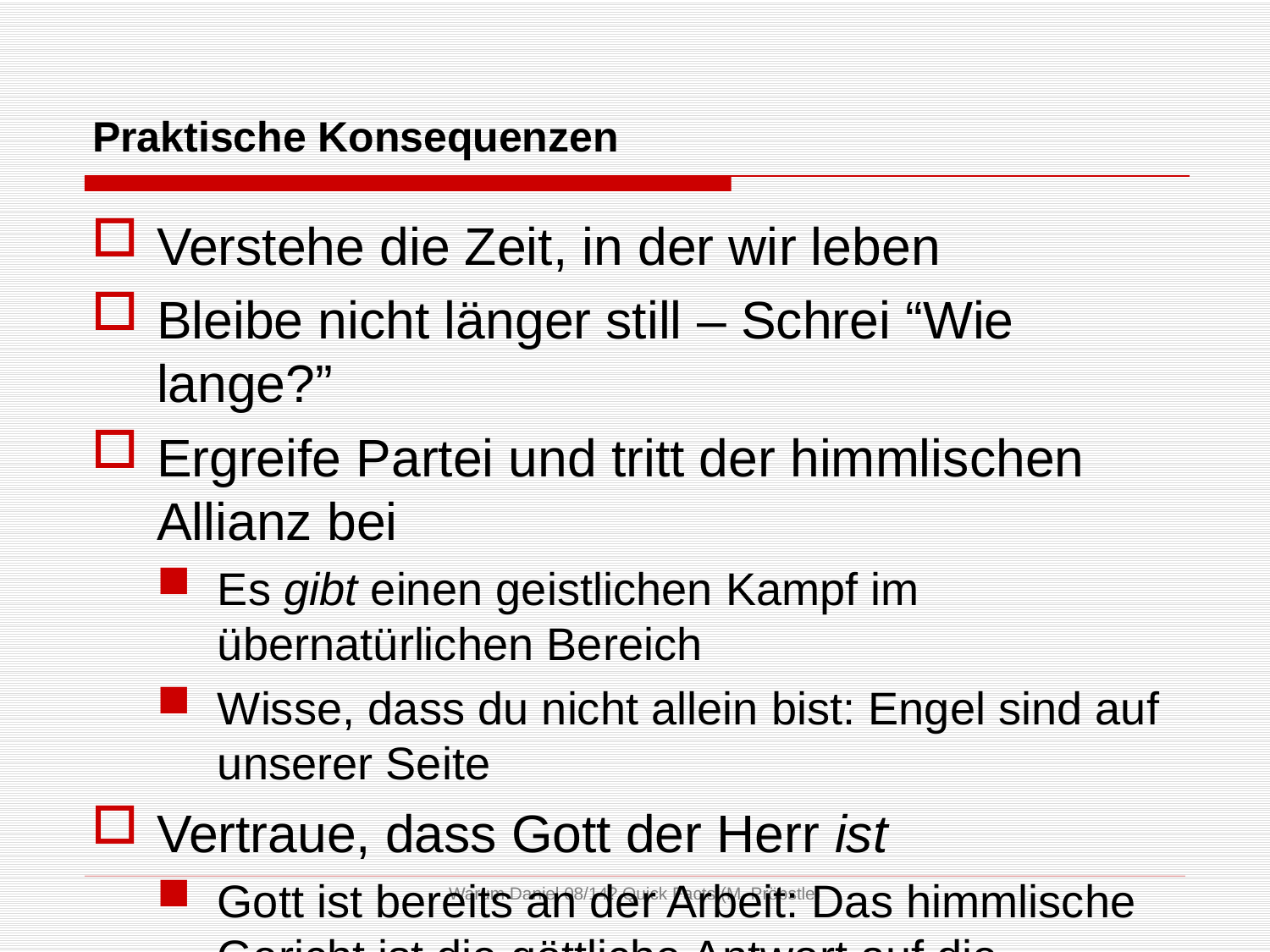

# Praktische Konsequenzen
Verstehe die Zeit, in der wir leben
Bleibe nicht länger still – Schrei “Wie lange?”
Ergreife Partei und tritt der himmlischen Allianz bei
Es gibt einen geistlichen Kampf im übernatürlichen Bereich
Wisse, dass du nicht allein bist: Engel sind auf unserer Seite
Vertraue, dass Gott der Herr ist
Gott ist bereits an der Arbeit: Das himmlische Gericht ist die göttliche Antwort auf die gegenwärtige Situation der Welt
Bleibe in enger Verbindung mit Gott: Bleibe loyal
Erfülle die Prophetie: Verkündige und zeuge von Gott, seiner Erlösung und der wahren Anbetung – Sei ein aktiver Teil der Adventgemeinde
Get ready for heaven!
Warum Daniel 08/14? Quick Facts (M. Pröbstle)